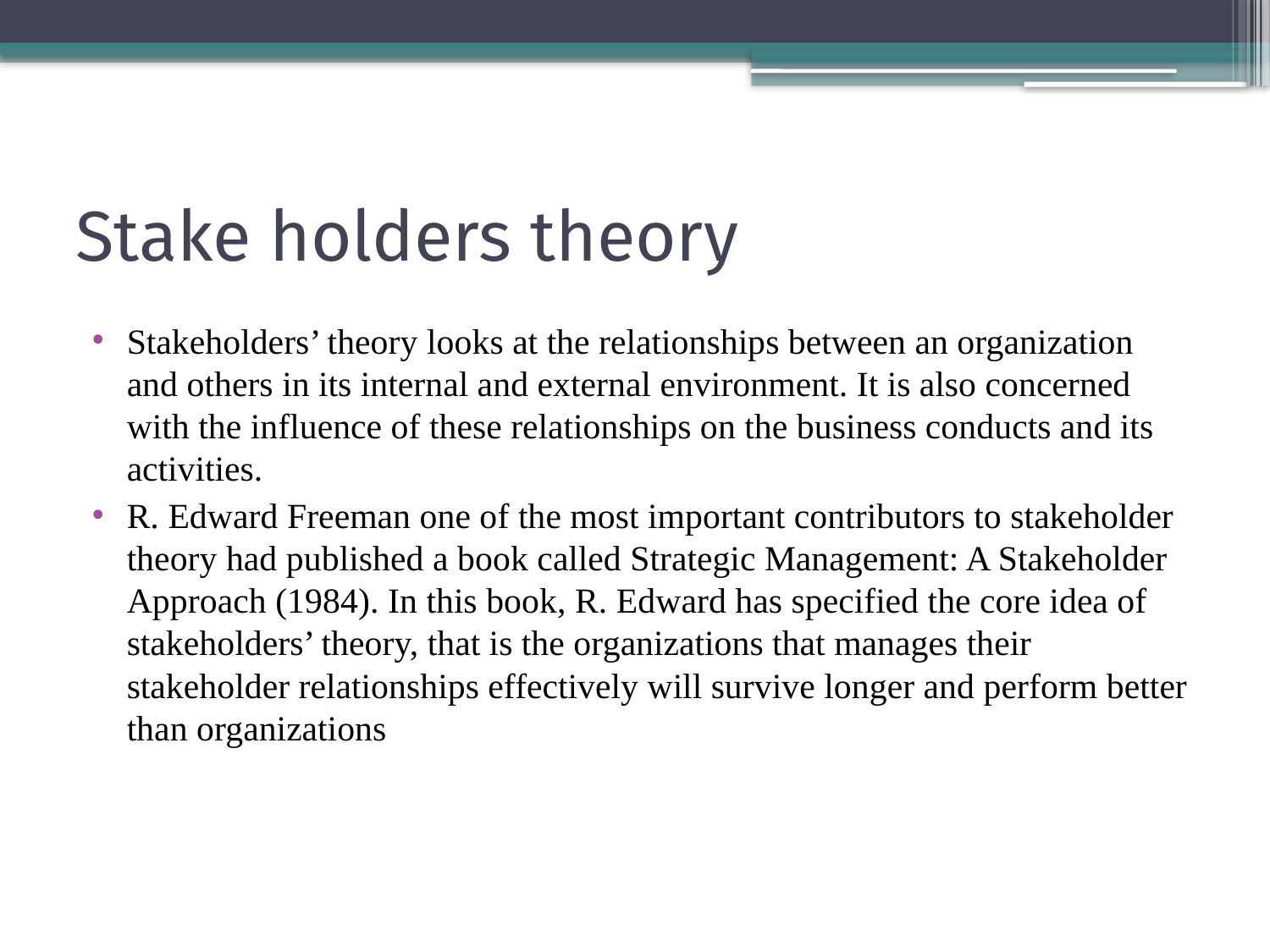

# Stake holders theory
Stakeholders’ theory looks at the relationships between an organization and others in its internal and external environment. It is also concerned with the influence of these relationships on the business conducts and its activities.
R. Edward Freeman one of the most important contributors to stakeholder theory had published a book called Strategic Management: A Stakeholder Approach (1984). In this book, R. Edward has specified the core idea of stakeholders’ theory, that is the organizations that manages their stakeholder relationships effectively will survive longer and perform better than organizations